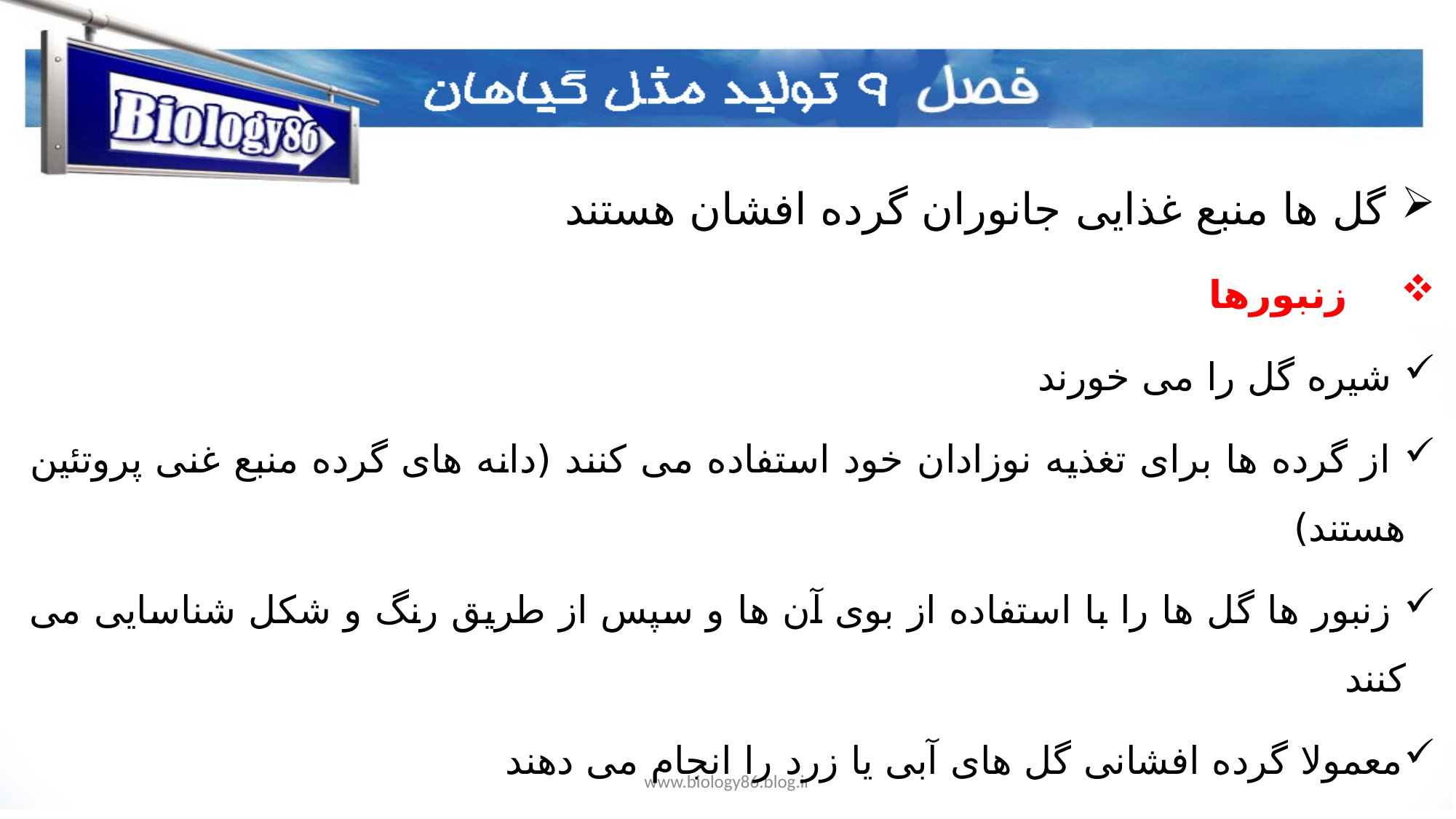

گل ها منبع غذایی جانوران گرده افشان هستند
    زنبورها
 شیره گل را می خورند
 از گرده ها برای تغذیه نوزادان خود استفاده می کنند (دانه های گرده منبع غنی پروتئین هستند)
 زنبور ها گل ها را با استفاده از بوی آن ها و سپس از طریق رنگ و شکل شناسایی می کنند
معمولا گرده افشانی گل های آبی یا زرد را انجام می دهند
www.biology86.blog.ir